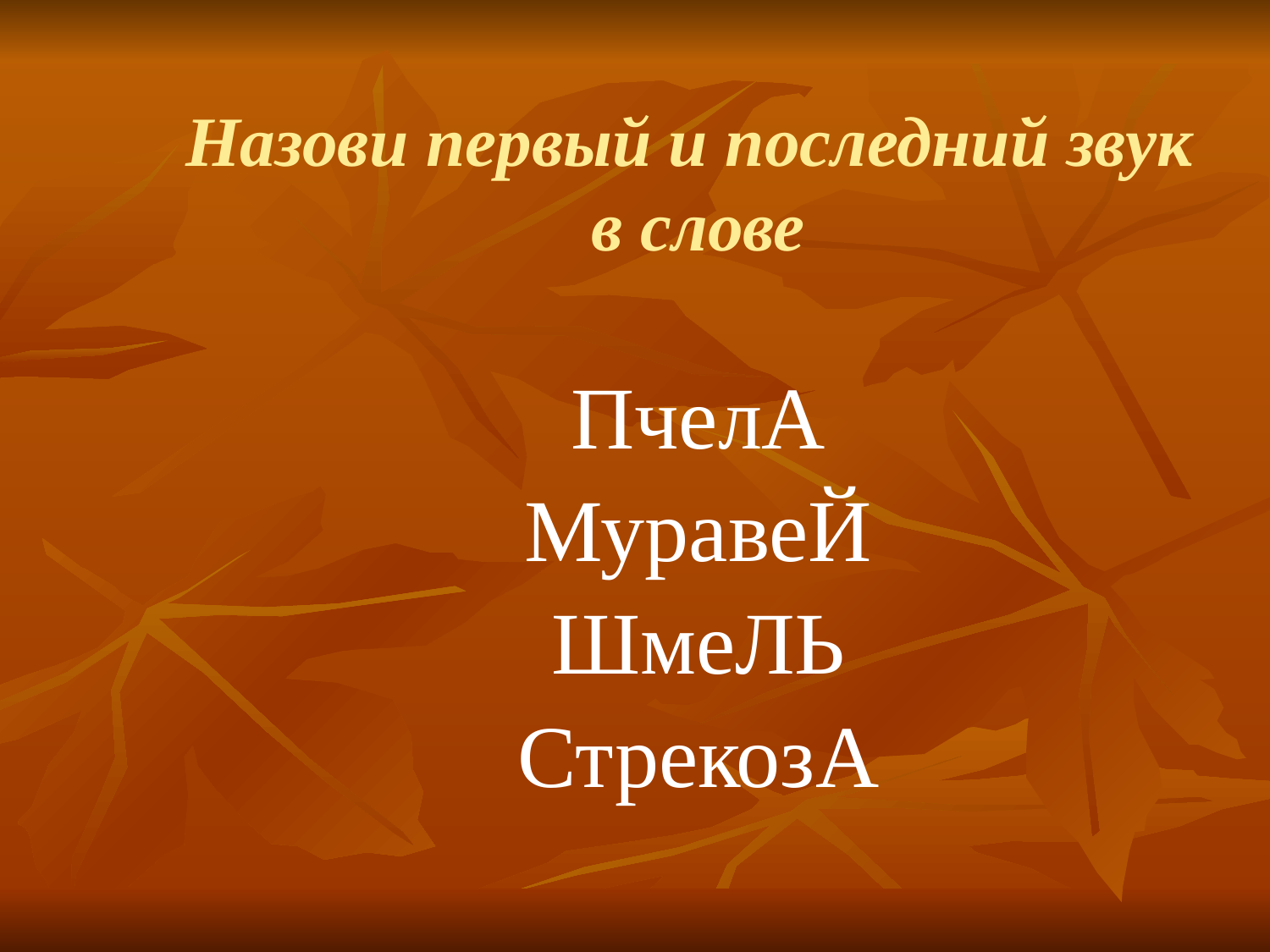

Назови первый и последний звук
в слове
ПчелА
МуравеЙ
ШмеЛЬ
СтрекозА